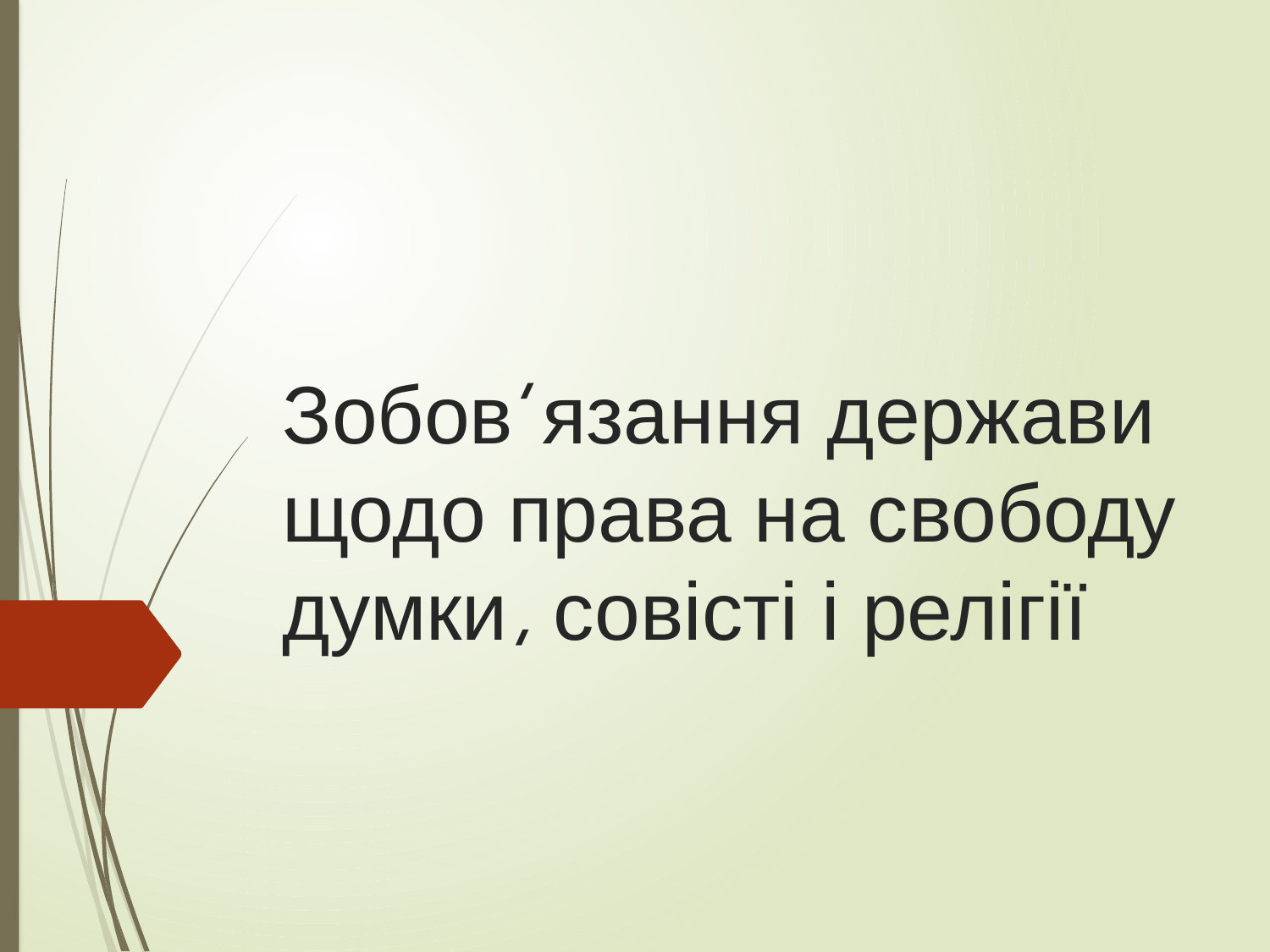

# Зобов’язання держави щодо права на свободу думки, совісті і релігії